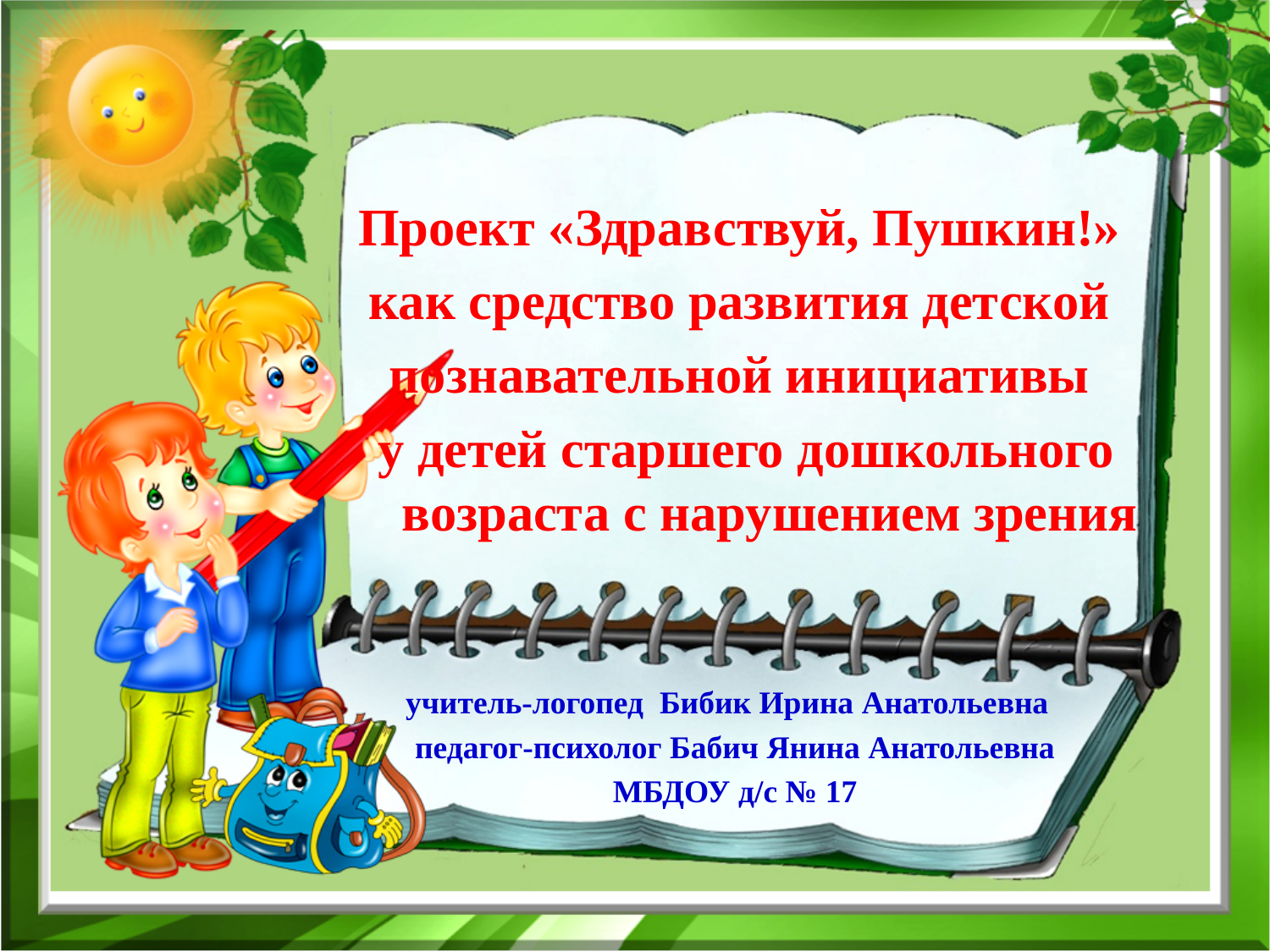

Проект «Здравствуй, Пушкин!»
как средство развития детской
познавательной инициативы
у детей старшего дошкольного возраста с нарушением зрения
      учитель-логопед  Бибик Ирина Анатольевна
педагог-психолог Бабич Янина Анатольевна
МБДОУ д/с № 17